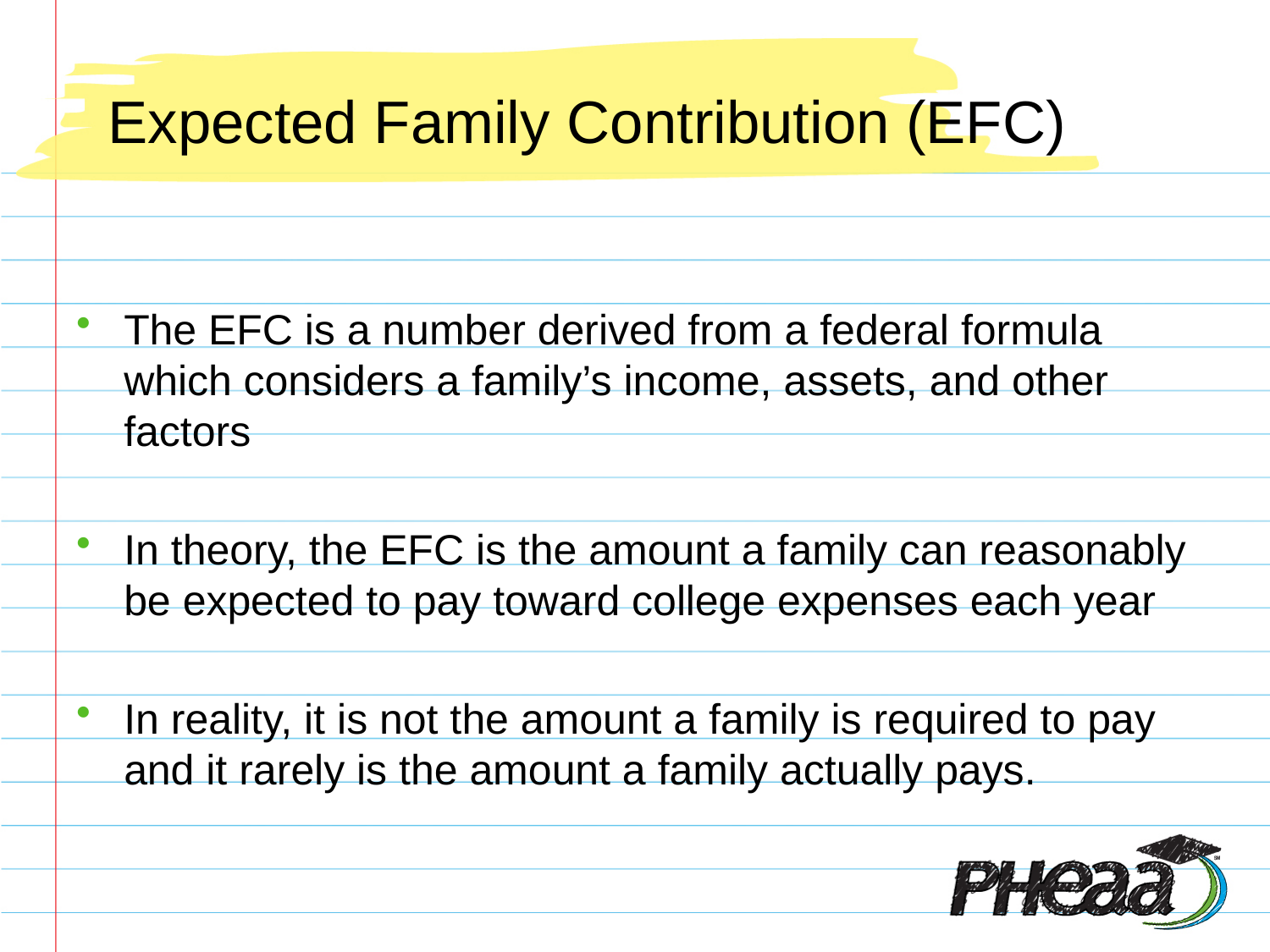

# Expected Family Contribution (EFC)
The EFC is a number derived from a federal formula which considers a family’s income, assets, and other factors

In theory, the EFC is the amount a family can reasonably be expected to pay toward college expenses each year

In reality, it is not the amount a family is required to pay and it rarely is the amount a family actually pays.